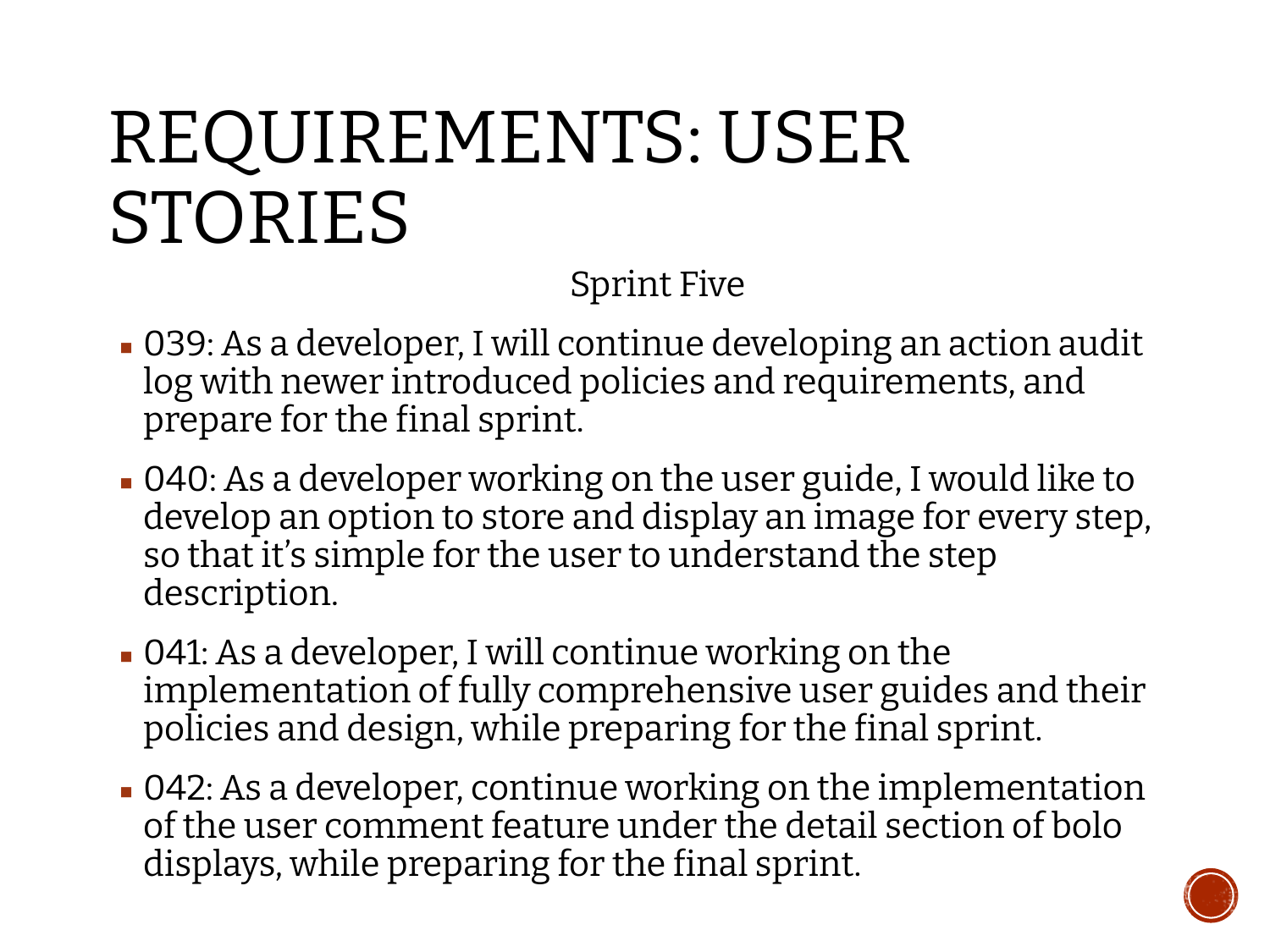

# REQUIREMENTS: USER STORIES
Sprint Five
039: As a developer, I will continue developing an action audit log with newer introduced policies and requirements, and prepare for the final sprint.
040: As a developer working on the user guide, I would like to develop an option to store and display an image for every step, so that it’s simple for the user to understand the step description.
041: As a developer, I will continue working on the implementation of fully comprehensive user guides and their policies and design, while preparing for the final sprint.
042: As a developer, continue working on the implementation of the user comment feature under the detail section of bolo displays, while preparing for the final sprint.